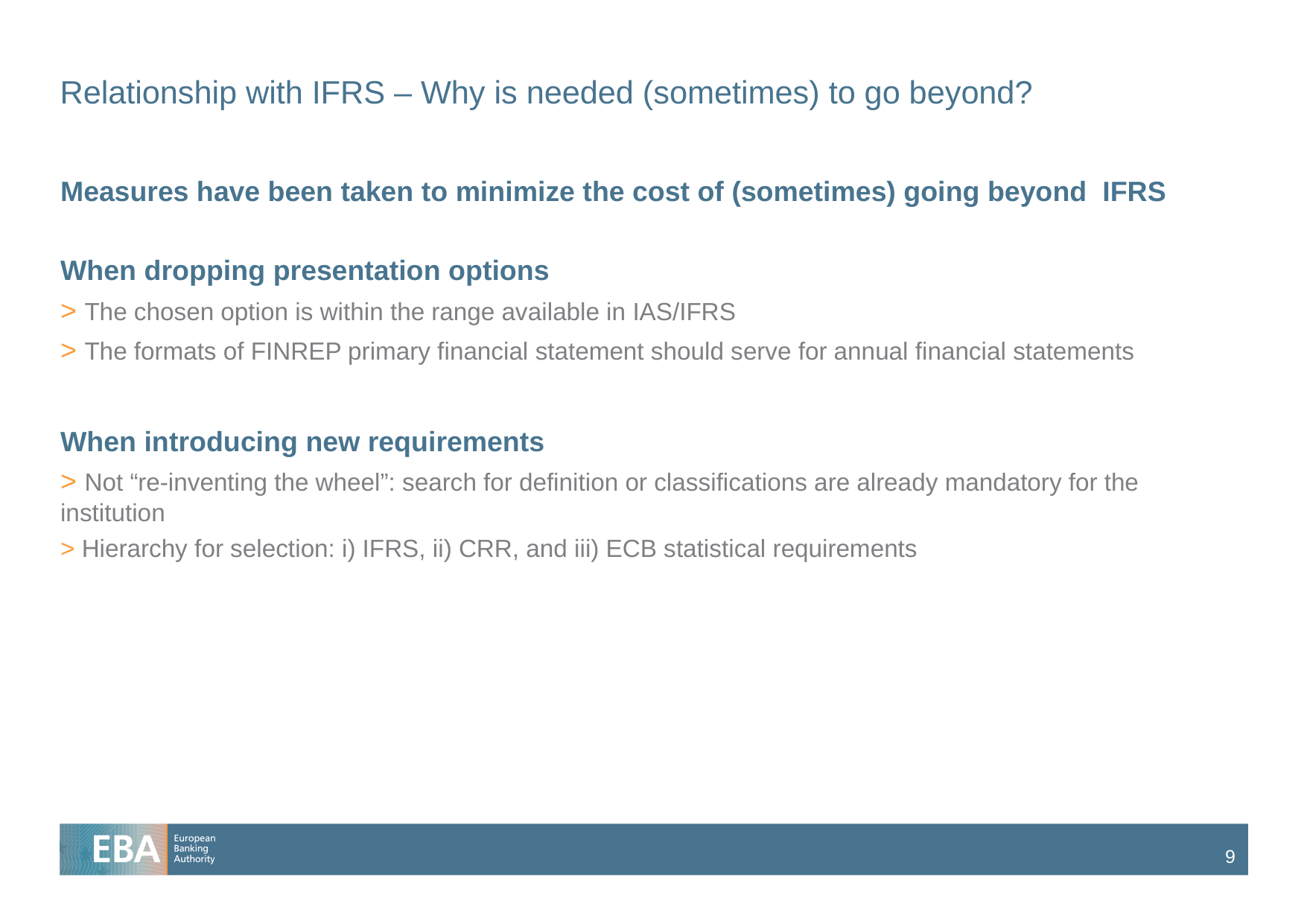

# Relationship with IFRS – Why is needed (sometimes) to go beyond?
Measures have been taken to minimize the cost of (sometimes) going beyond  IFRS

When dropping presentation options
> The chosen option is within the range available in IAS/IFRS
> The formats of FINREP primary financial statement should serve for annual financial statements

When introducing new requirements
> Not “re-inventing the wheel”: search for definition or classifications are already mandatory for the institution
> Hierarchy for selection: i) IFRS, ii) CRR, and iii) ECB statistical requirements